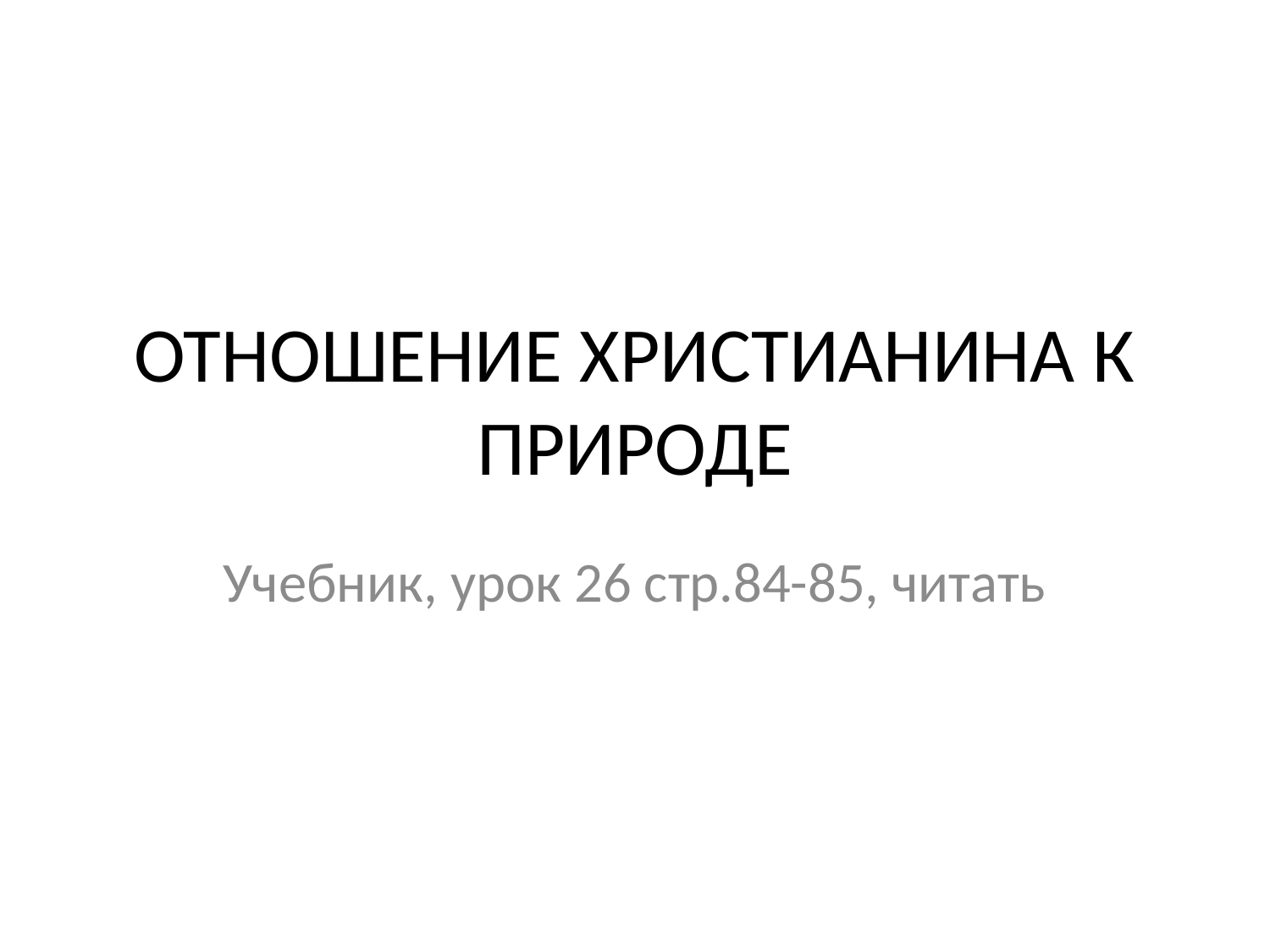

# ОТНОШЕНИЕ ХРИСТИАНИНА К ПРИРОДЕ
Учебник, урок 26 стр.84-85, читать